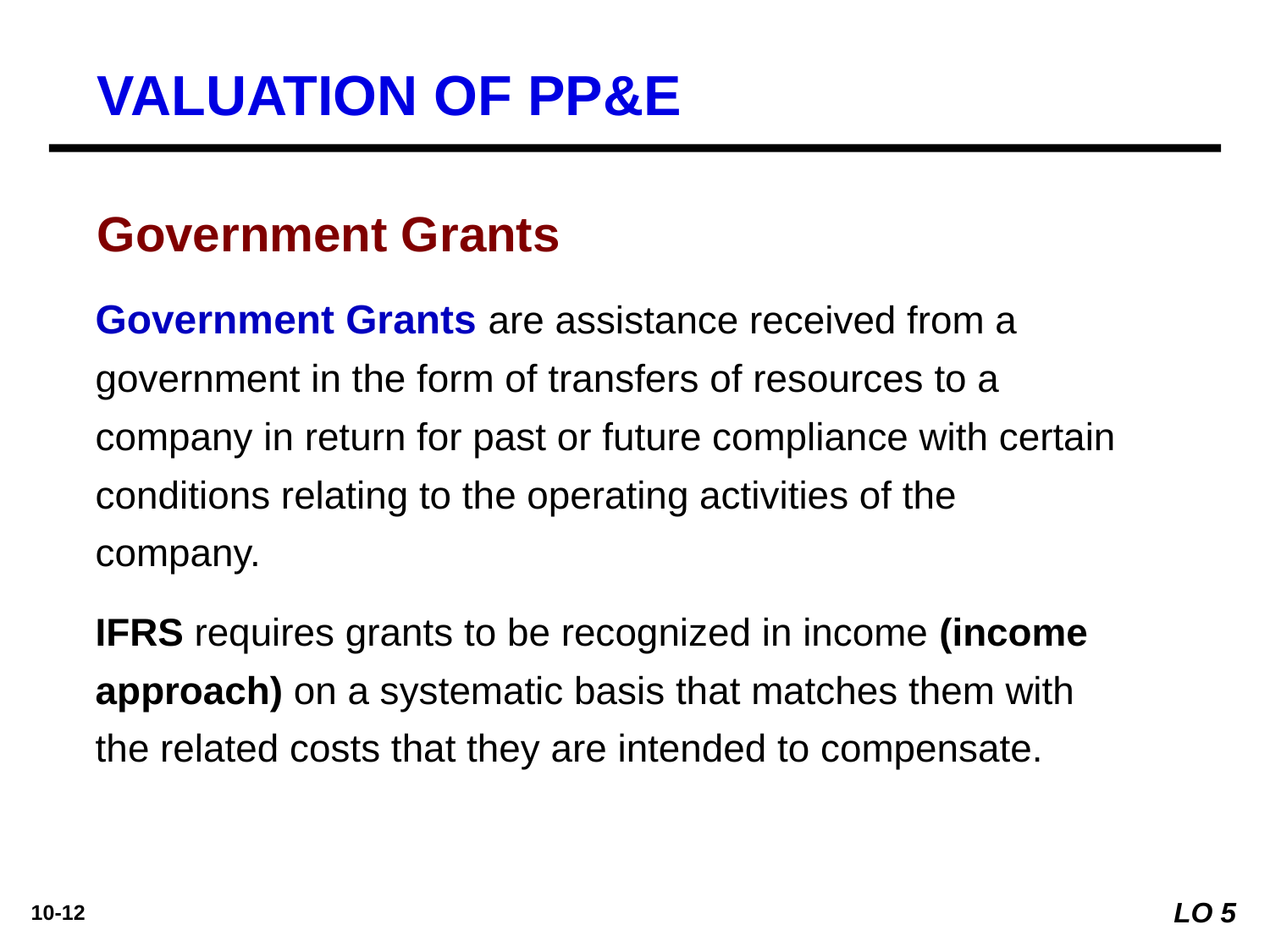

VALUATION OF PP&E

Government Grants
Government Grants are assistance received from a government in the form of transfers of resources to a company in return for past or future compliance with certain conditions relating to the operating activities of the company.
IFRS requires grants to be recognized in income (income approach) on a systematic basis that matches them with the related costs that they are intended to compensate.
LO 5